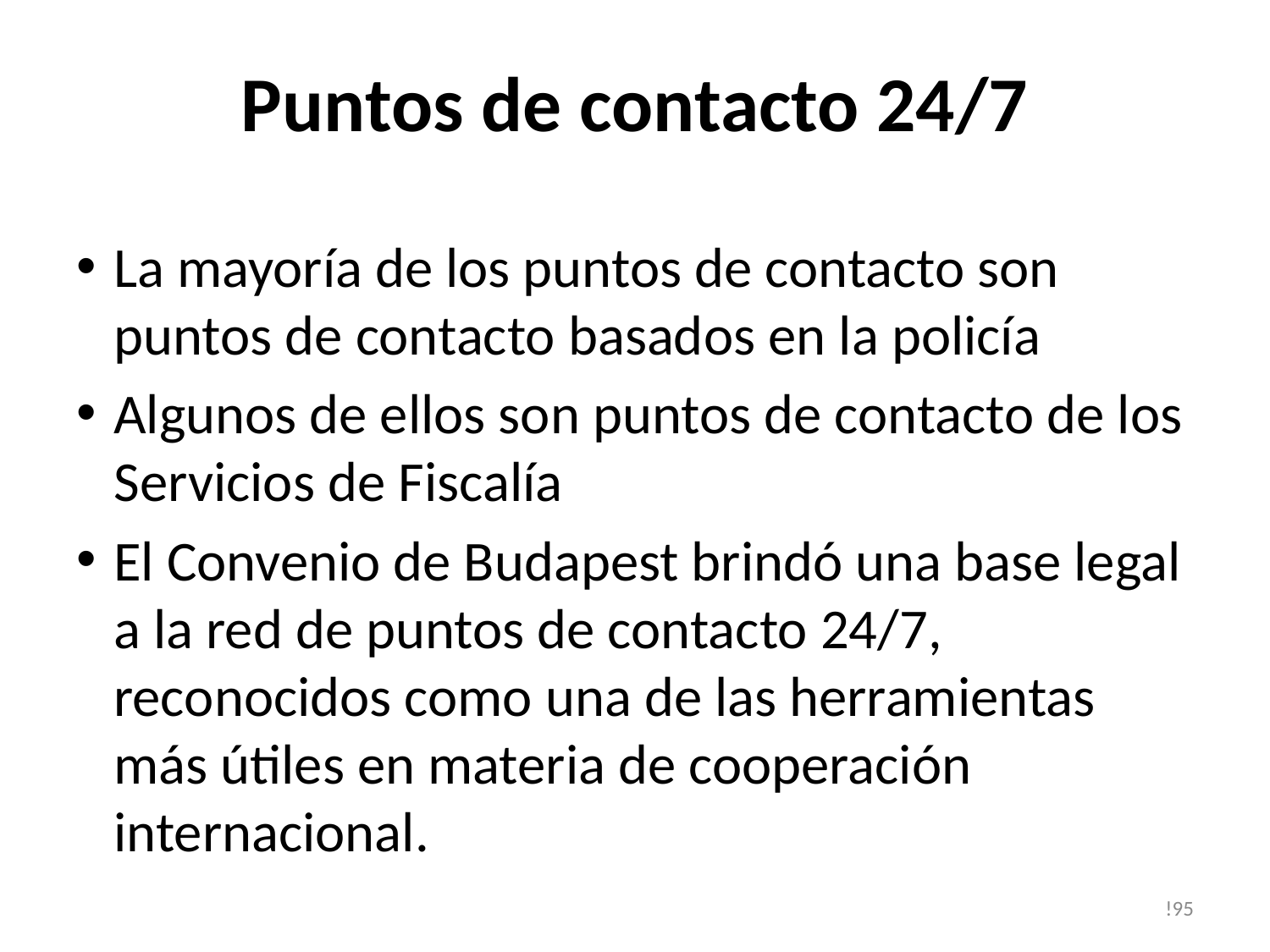

# Puntos de contacto 24/7
La mayoría de los puntos de contacto son puntos de contacto basados ​​en la policía
Algunos de ellos son puntos de contacto de los Servicios de Fiscalía
El Convenio de Budapest brindó una base legal a la red de puntos de contacto 24/7, reconocidos como una de las herramientas más útiles en materia de cooperación internacional.
!95